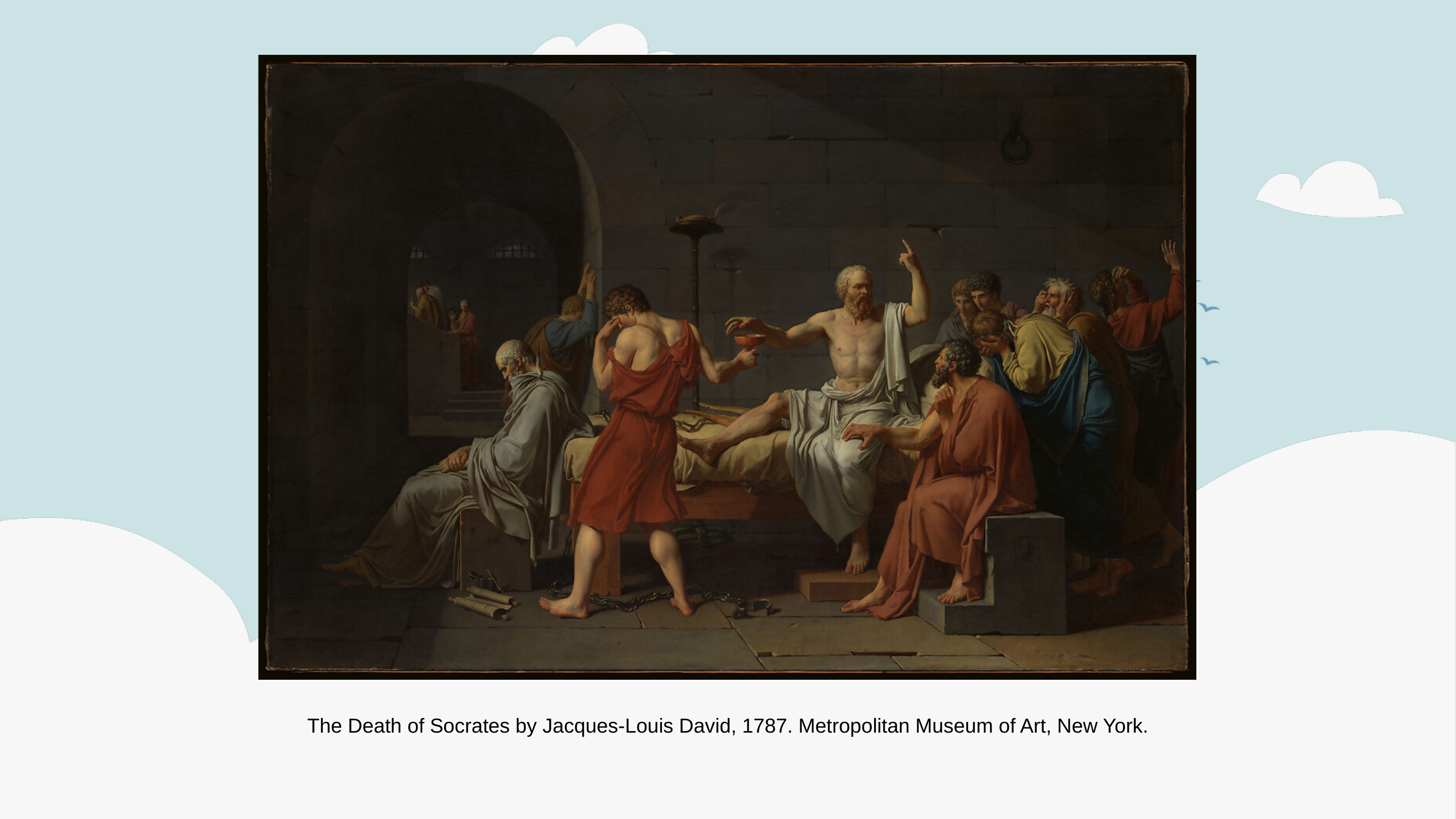

The Death of Socrates by Jacques-Louis David, 1787. Metropolitan Museum of Art, New York.